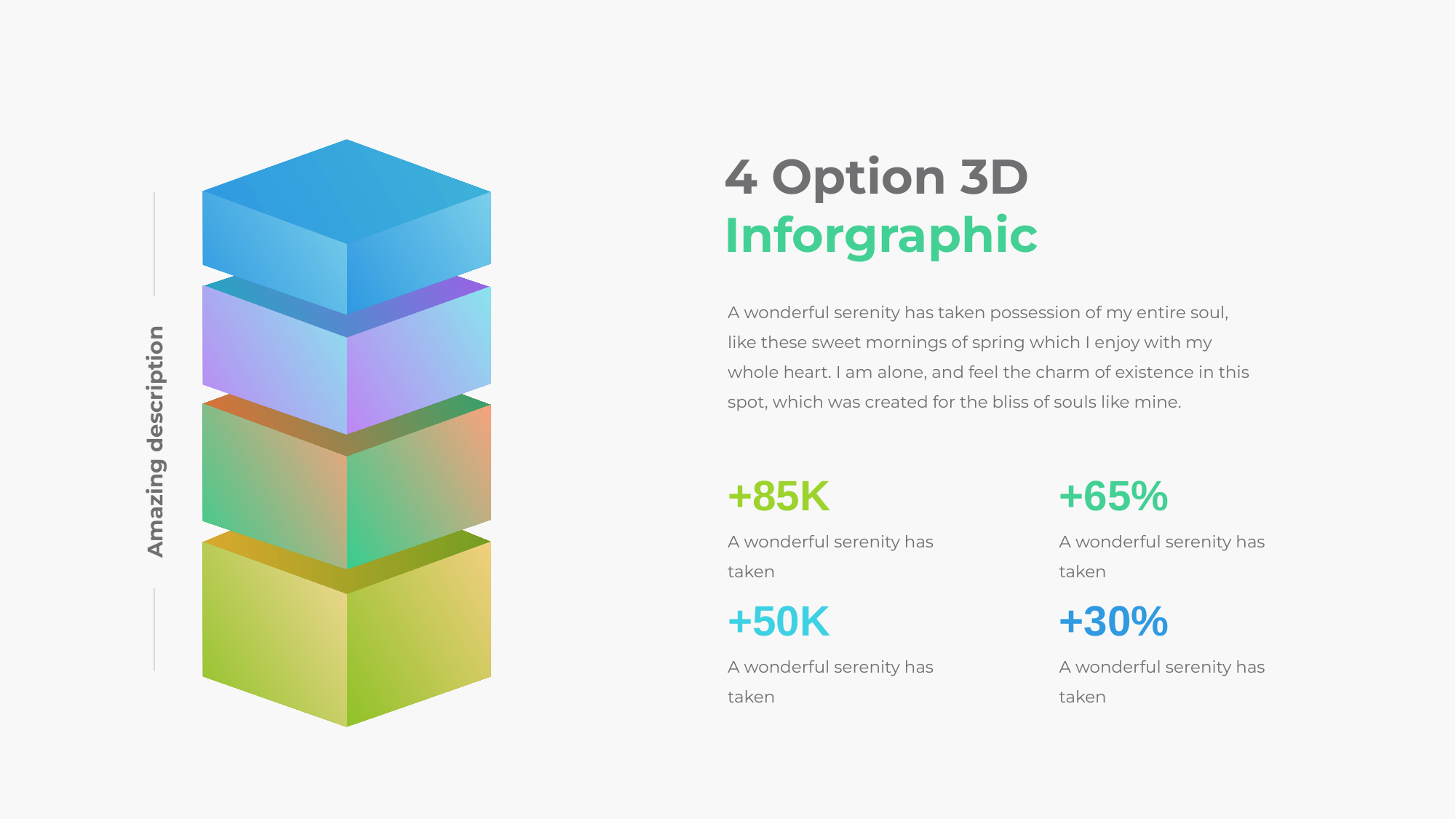

Amazing description
4 Option 3D Inforgraphic
A wonderful serenity has taken possession of my entire soul, like these sweet mornings of spring which I enjoy with my whole heart. I am alone, and feel the charm of existence in this spot, which was created for the bliss of souls like mine.
+85K
+65%
A wonderful serenity has taken
A wonderful serenity has taken
+50K
+30%
A wonderful serenity has taken
A wonderful serenity has taken